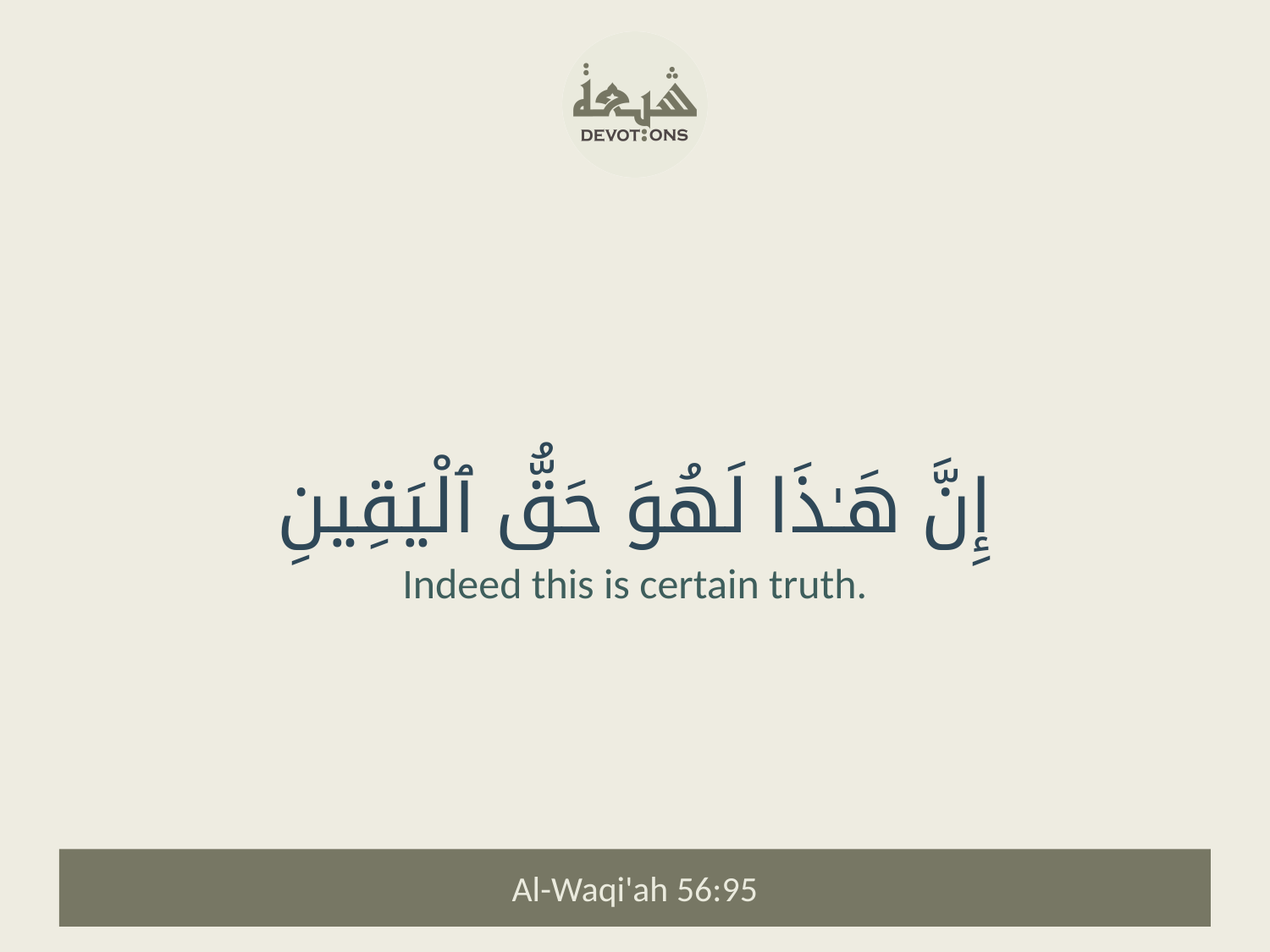

إِنَّ هَـٰذَا لَهُوَ حَقُّ ٱلْيَقِينِ
Indeed this is certain truth.
Al-Waqi'ah 56:95